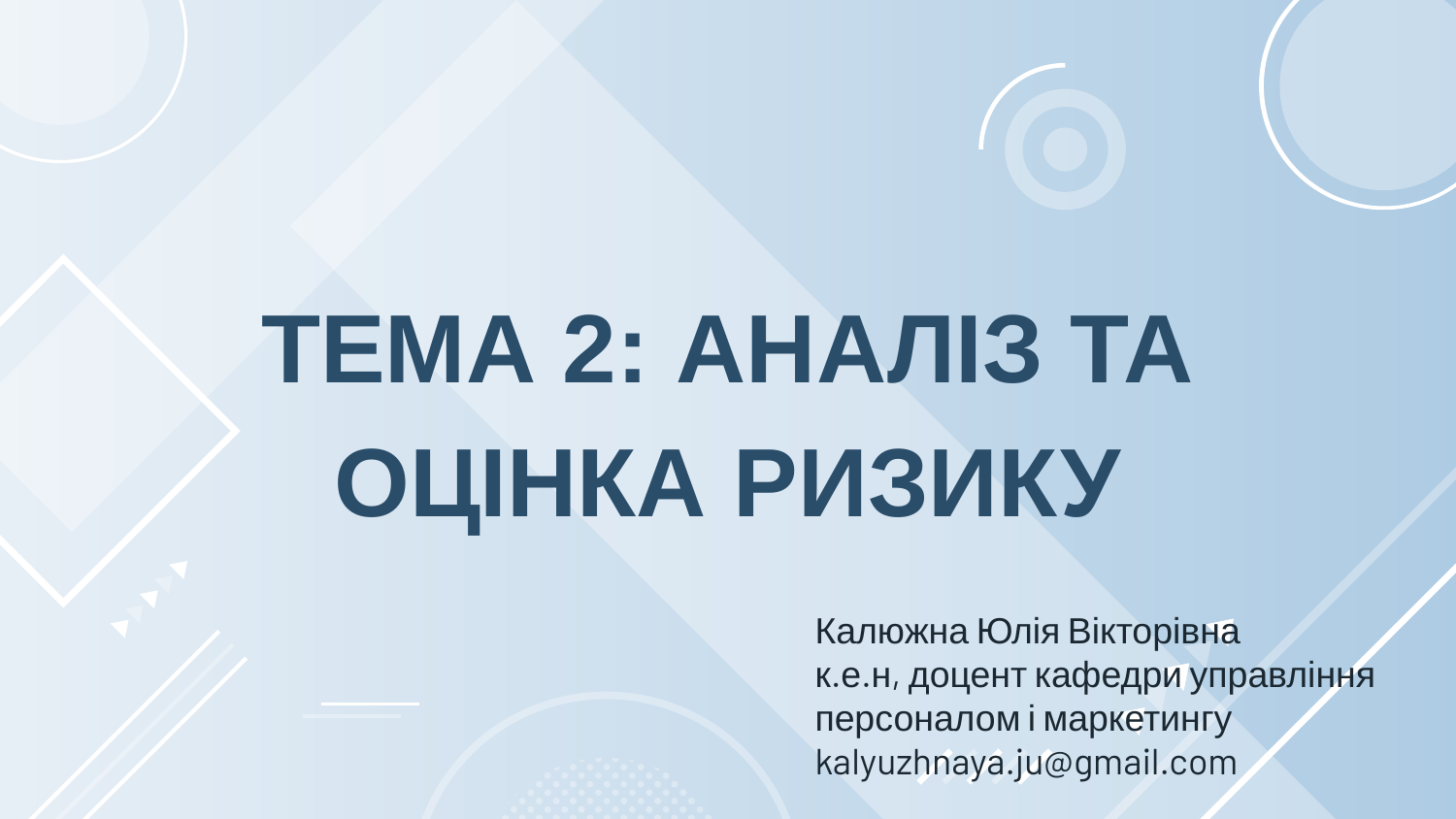

# ТЕМА 2: АНАЛІЗ ТА ОЦІНКА РИЗИКУ
Калюжна Юлія Вікторівна
к.е.н, доцент кафедри управління
персоналом і маркетингу
kalyuzhnaya.ju@gmail.com